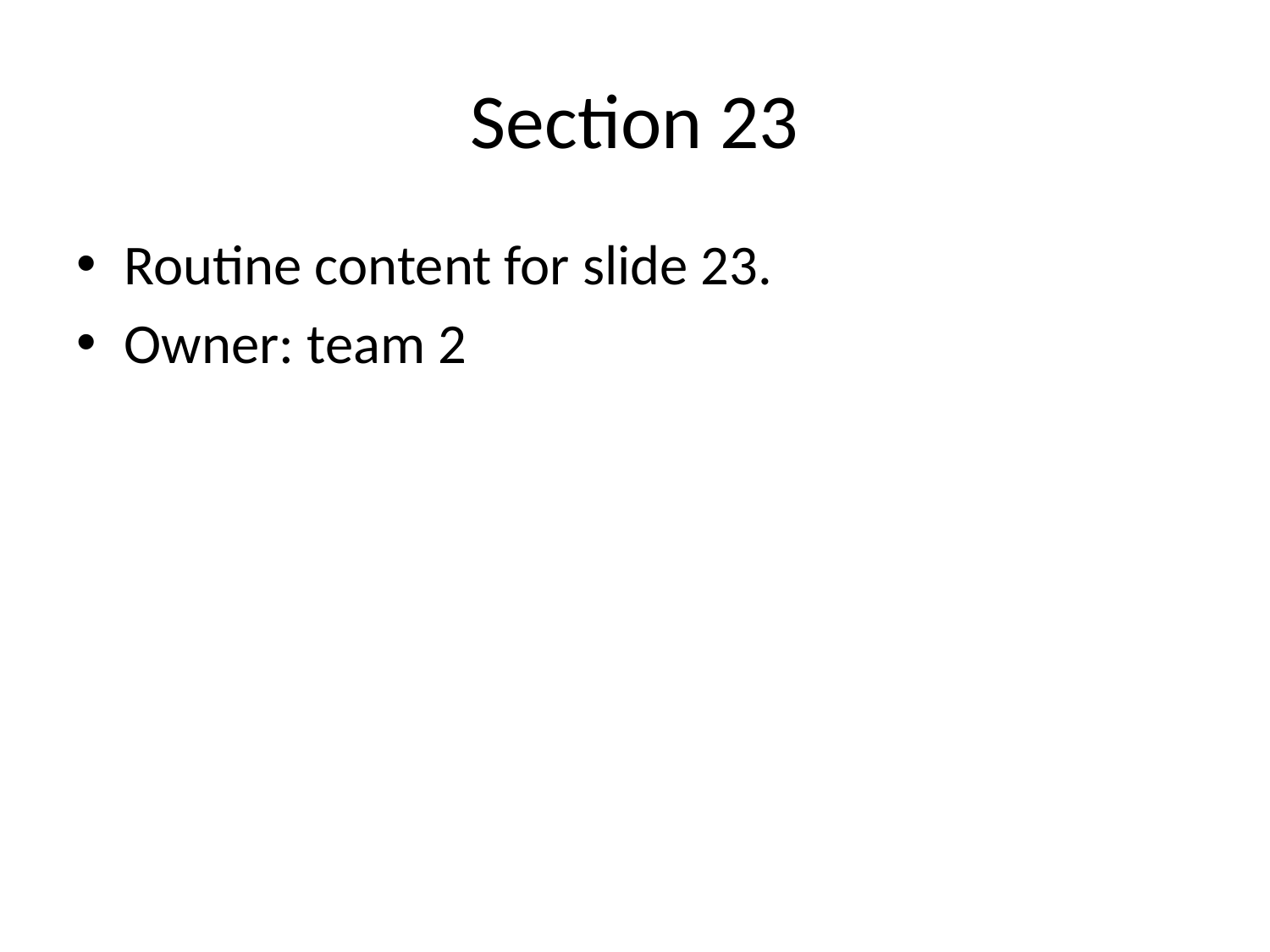

# Section 23
Routine content for slide 23.
Owner: team 2